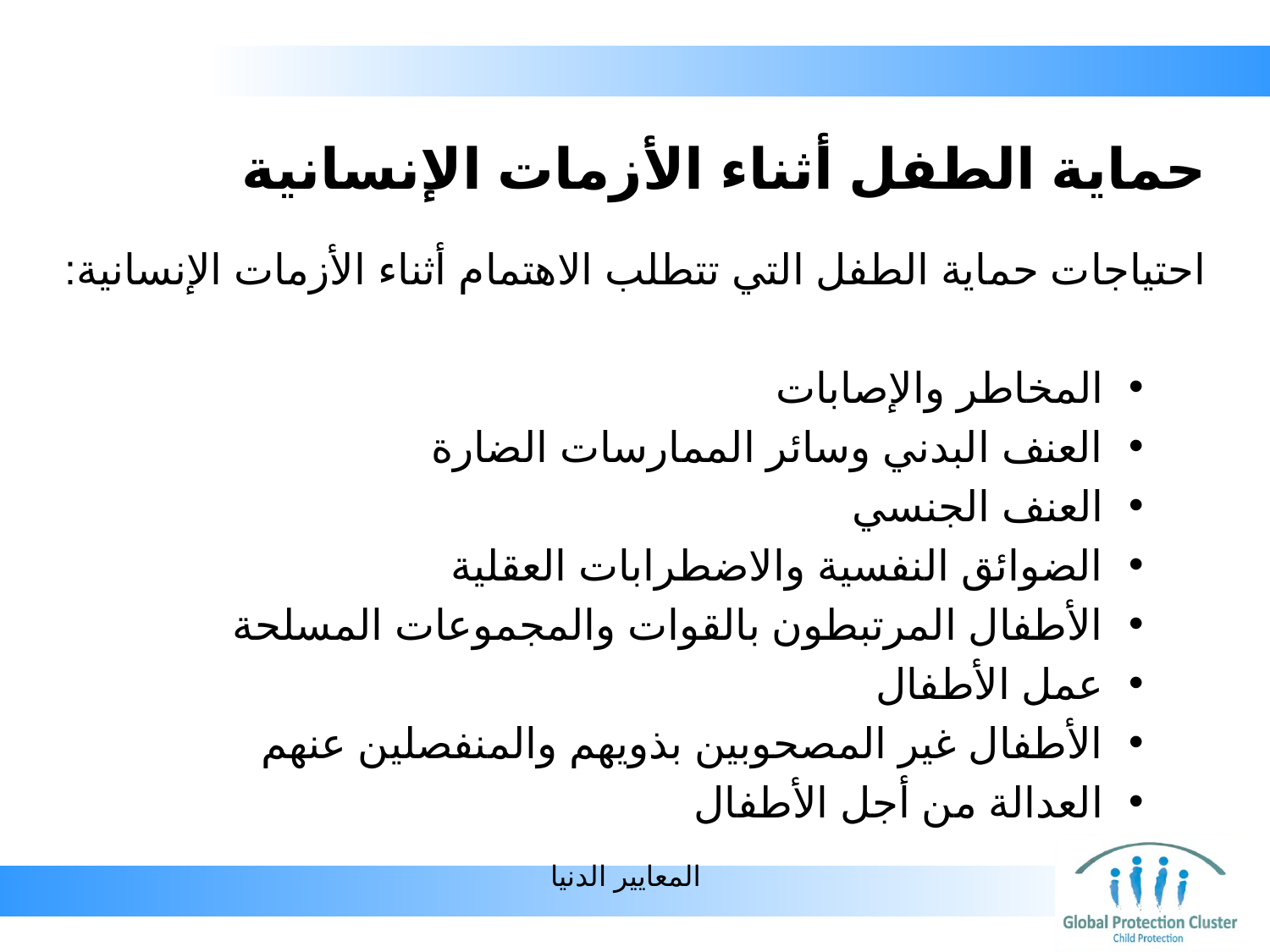

# حماية الطفل أثناء الأزمات الإنسانية
احتياجات حماية الطفل التي تتطلب الاهتمام أثناء الأزمات الإنسانية:

المخاطر والإصابات
العنف البدني وسائر الممارسات الضارة
العنف الجنسي
الضوائق النفسية والاضطرابات العقلية
الأطفال المرتبطون بالقوات والمجموعات المسلحة
عمل الأطفال
الأطفال غير المصحوبين بذويهم والمنفصلين عنهم
العدالة من أجل الأطفال
‏المعايير الدنيا